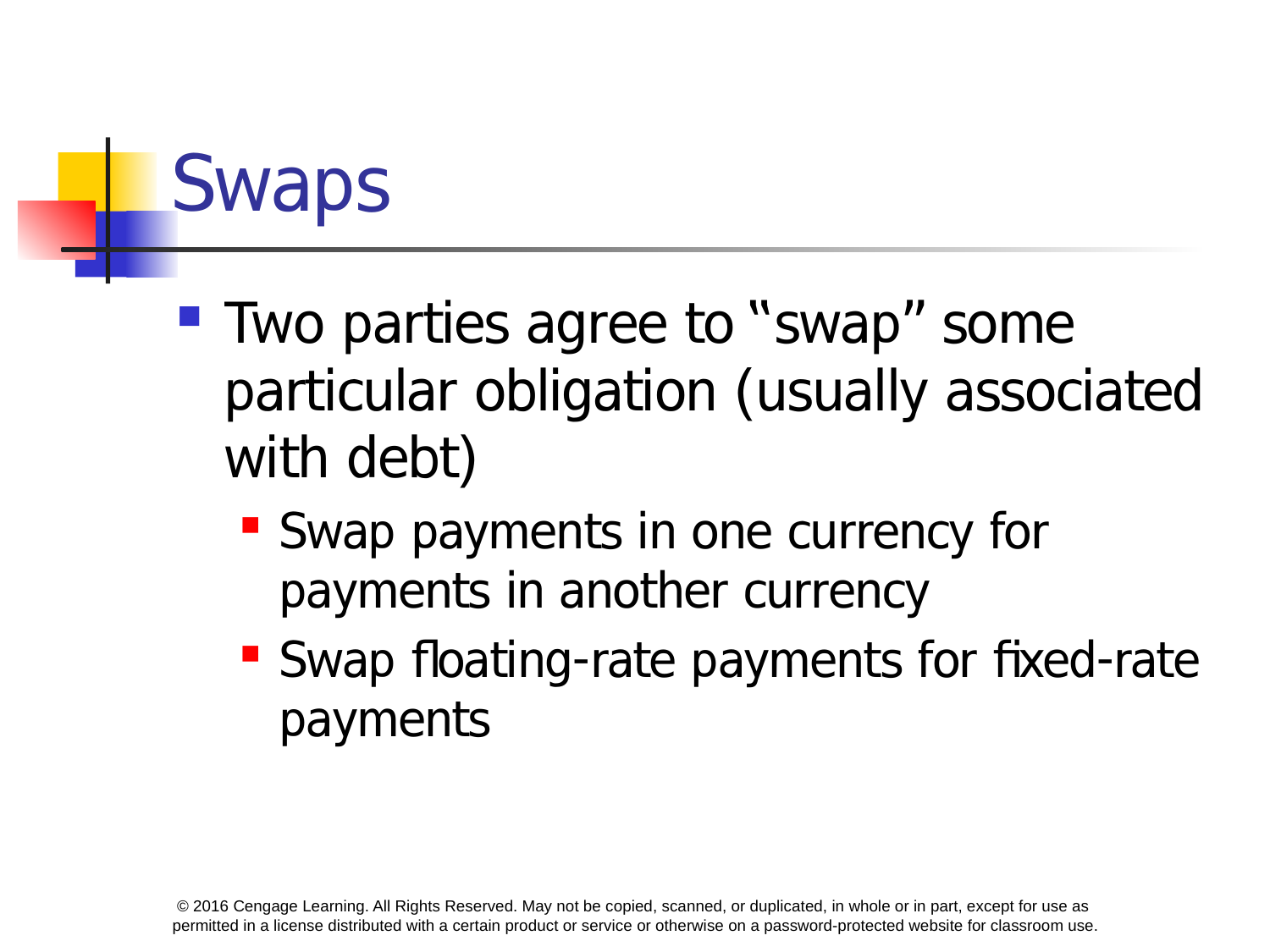

# Swaps
Two parties agree to “swap” some particular obligation (usually associated with debt)
Swap payments in one currency for payments in another currency
Swap floating-rate payments for fixed-rate payments